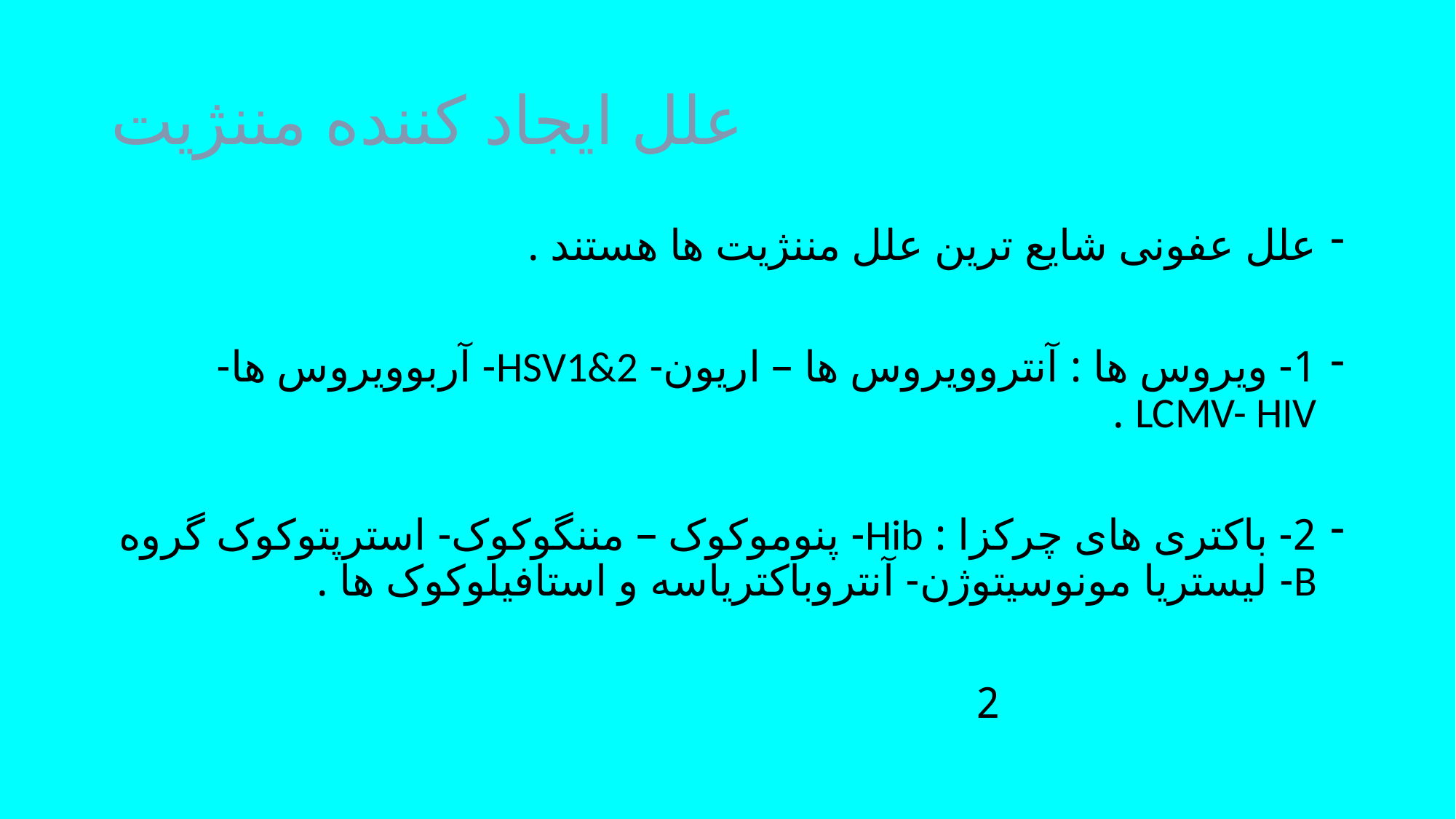

# علل ایجاد کننده مننژیت
علل عفونی شایع ترین علل مننژیت ها هستند .

1- ویروس ها : آنتروویروس ها – اریون- HSV1&2- آربوویروس ها- LCMV- HIV .

2- باکتری های چرکزا : Hib- پنوموکوک – مننگوکوک- استرپتوکوک گروه B- لیستریا مونوسیتوژن- آنتروباکتریاسه و استافیلوکوک ها .

                               2